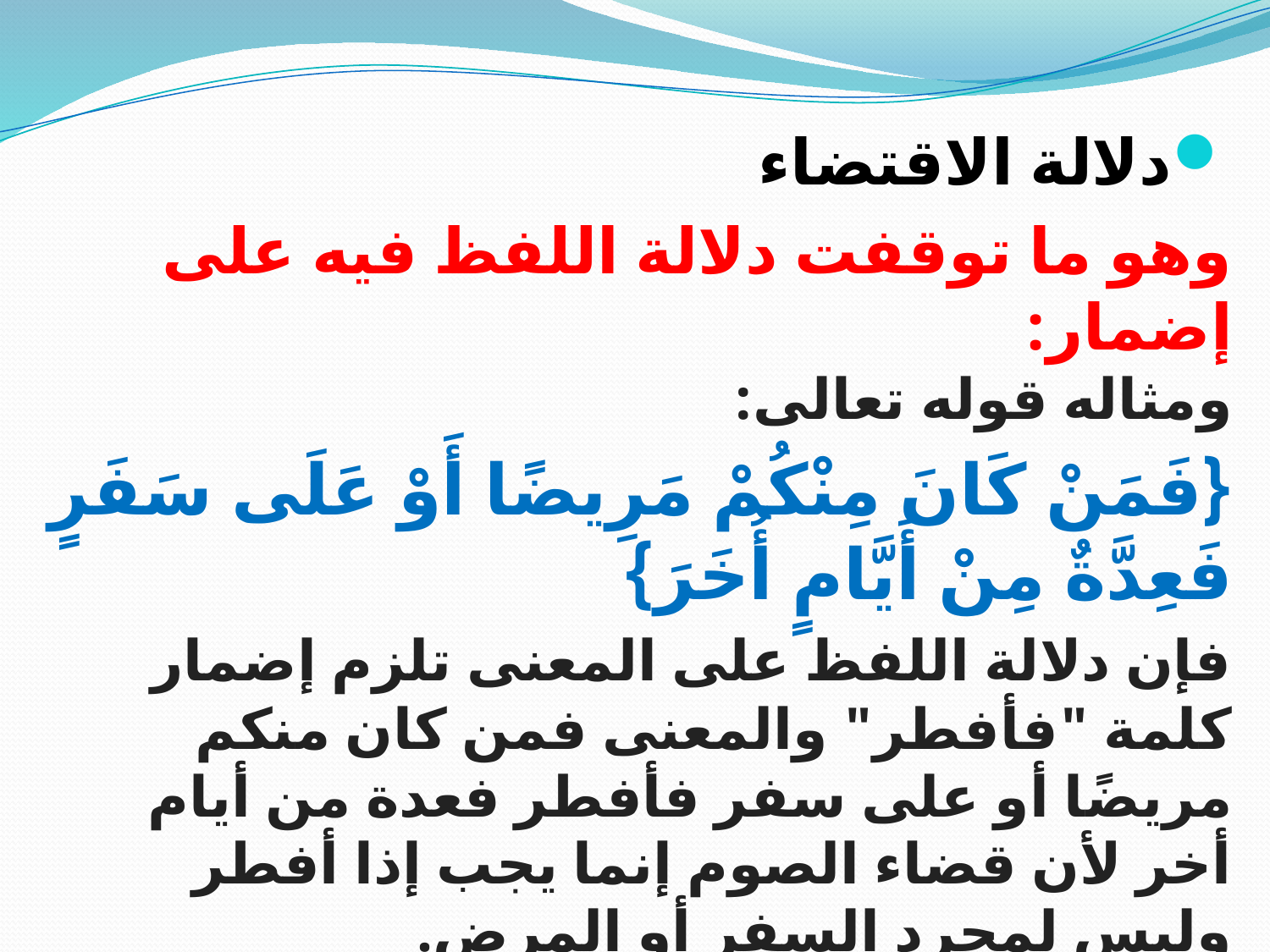

دلالة الاقتضاء
وهو ما توقفت دلالة اللفظ فيه على إضمار:
ومثاله قوله تعالى:
{فَمَنْ كَانَ مِنْكُمْ مَرِيضًا أَوْ عَلَى سَفَرٍ فَعِدَّةٌ مِنْ أَيَّامٍ أُخَرَ}
فإن دلالة اللفظ على المعنى تلزم إضمار كلمة "فأفطر" والمعنى فمن كان منكم مريضًا أو على سفر فأفطر فعدة من أيام أخر لأن قضاء الصوم إنما يجب إذا أفطر وليس لمجرد السفر أو المرض.